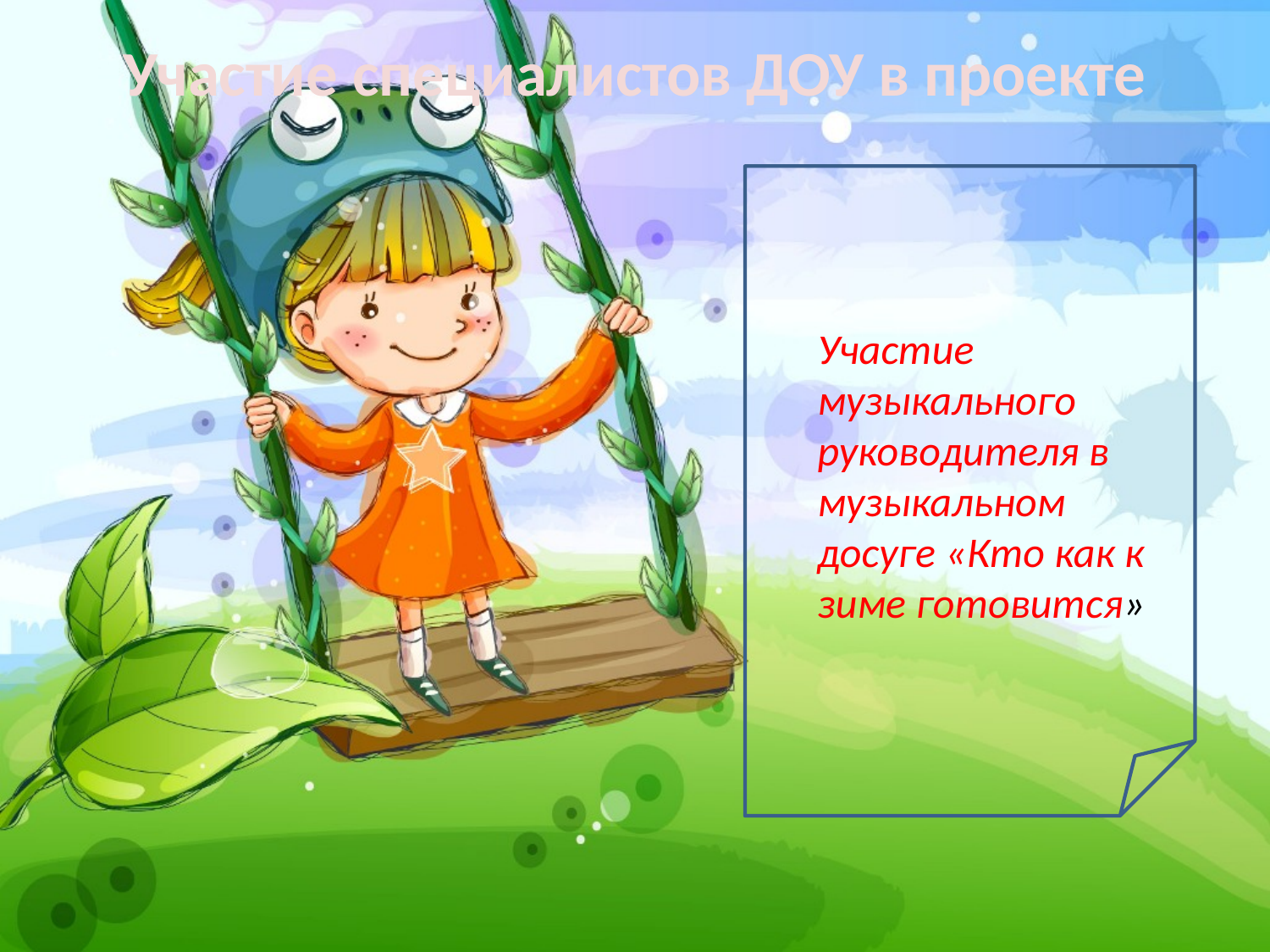

Участие специалистов ДОУ в проекте

Участие музыкального руководителя в музыкальном досуге «Кто как к зиме готовится»